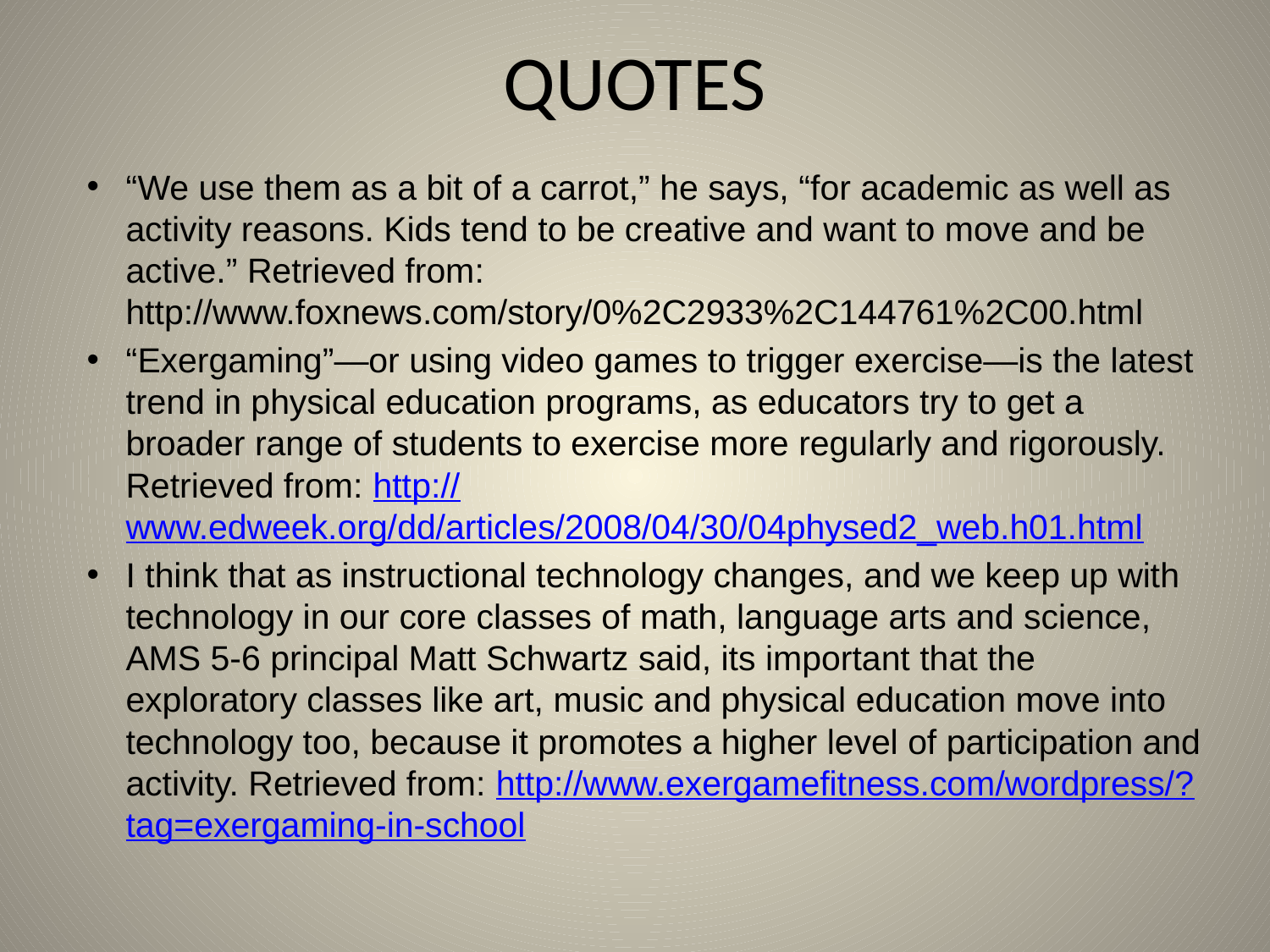

# QUOTES
“We use them as a bit of a carrot,” he says, “for academic as well as activity reasons. Kids tend to be creative and want to move and be active.” Retrieved from: http://www.foxnews.com/story/0%2C2933%2C144761%2C00.html
“Exergaming”—or using video games to trigger exercise—is the latest trend in physical education programs, as educators try to get a broader range of students to exercise more regularly and rigorously.  Retrieved from: http://www.edweek.org/dd/articles/2008/04/30/04physed2_web.h01.html
I think that as instructional technology changes, and we keep up with technology in our core classes of math, language arts and science, AMS 5-6 principal Matt Schwartz said, its important that the exploratory classes like art, music and physical education move into technology too, because it promotes a higher level of participation and activity. Retrieved from: http://www.exergamefitness.com/wordpress/?tag=exergaming-in-school